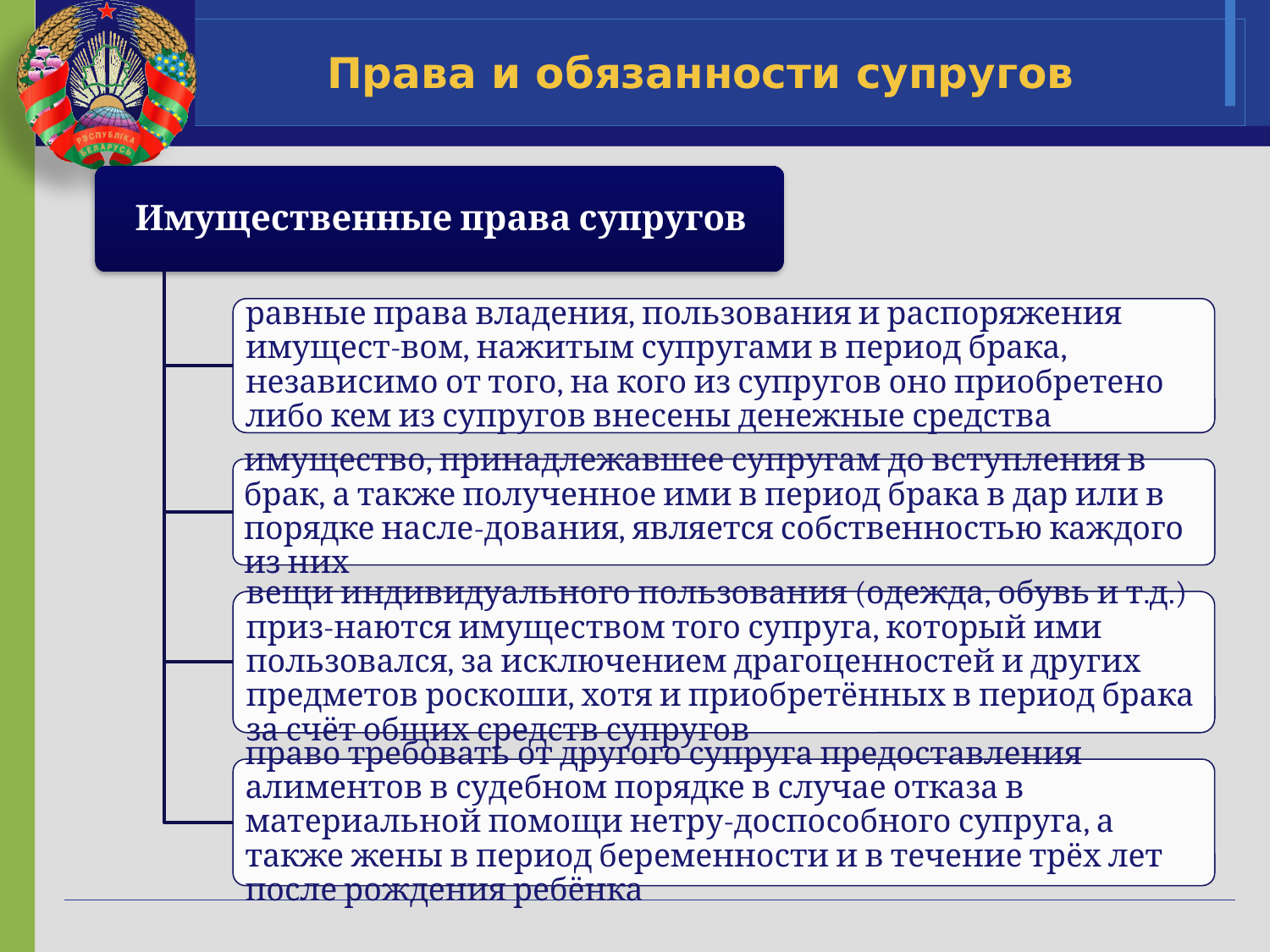

# Права и обязанности супругов
Имущественные права супругов
равные права владения, пользования и распоряжения имущест-вом, нажитым супругами в период брака, независимо от того, на кого из супругов оно приобретено либо кем из супругов внесены денежные средства
имущество, принадлежавшее супругам до вступления в брак, а также полученное ими в период брака в дар или в порядке насле-дования, является собственностью каждого из них
вещи индивидуального пользования (одежда, обувь и т.д.) приз-наются имуществом того супруга, который ими пользовался, за исключением драгоценностей и других предметов роскоши, хотя и приобретённых в период брака за счёт общих средств супругов
право требовать от другого супруга предоставления алиментов в судебном порядке в случае отказа в материальной помощи нетру-доспособного супруга, а также жены в период беременности и в течение трёх лет после рождения ребёнка